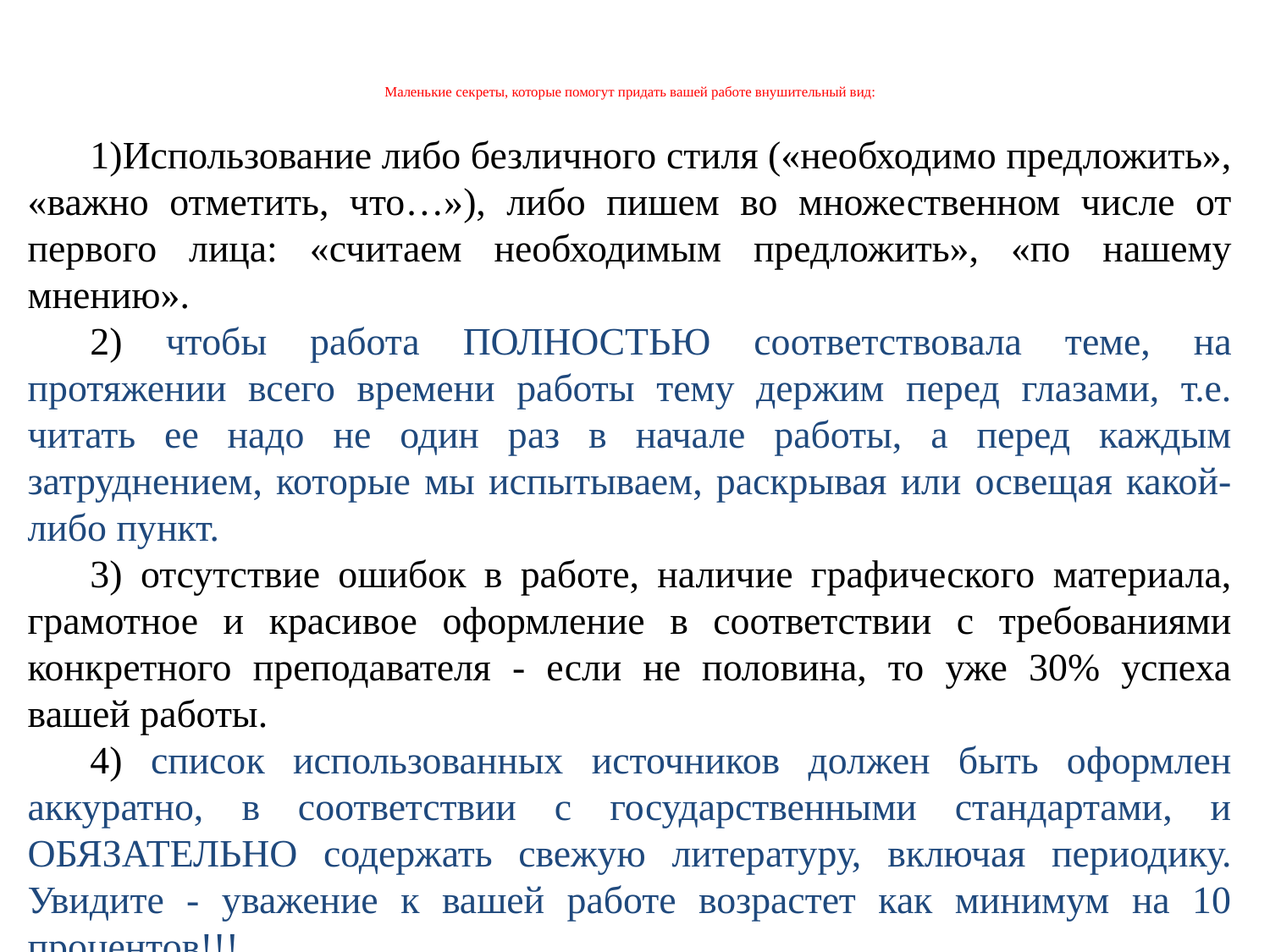

# Маленькие секреты, которые помогут придать вашей работе внушительный вид:
Использование либо безличного стиля («необходимо предложить», «важно отметить, что…»), либо пишем во множественном числе от первого лица: «считаем необходимым предложить», «по нашему мнению».
2) чтобы работа ПОЛНОСТЬЮ соответствовала теме, на протяжении всего времени работы тему держим перед глазами, т.е. читать ее надо не один раз в начале работы, а перед каждым затруднением, которые мы испытываем, раскрывая или освещая какой-либо пункт.
3) отсутствие ошибок в работе, наличие графического материала, грамотное и красивое оформление в соответствии с требованиями конкретного преподавателя - если не половина, то уже 30% успеха вашей работы.
4) список использованных источников должен быть оформлен аккуратно, в соответствии с государственными стандартами, и ОБЯЗАТЕЛЬНО содержать свежую литературу, включая периодику. Увидите - уважение к вашей работе возрастет как минимум на 10 процентов!!!